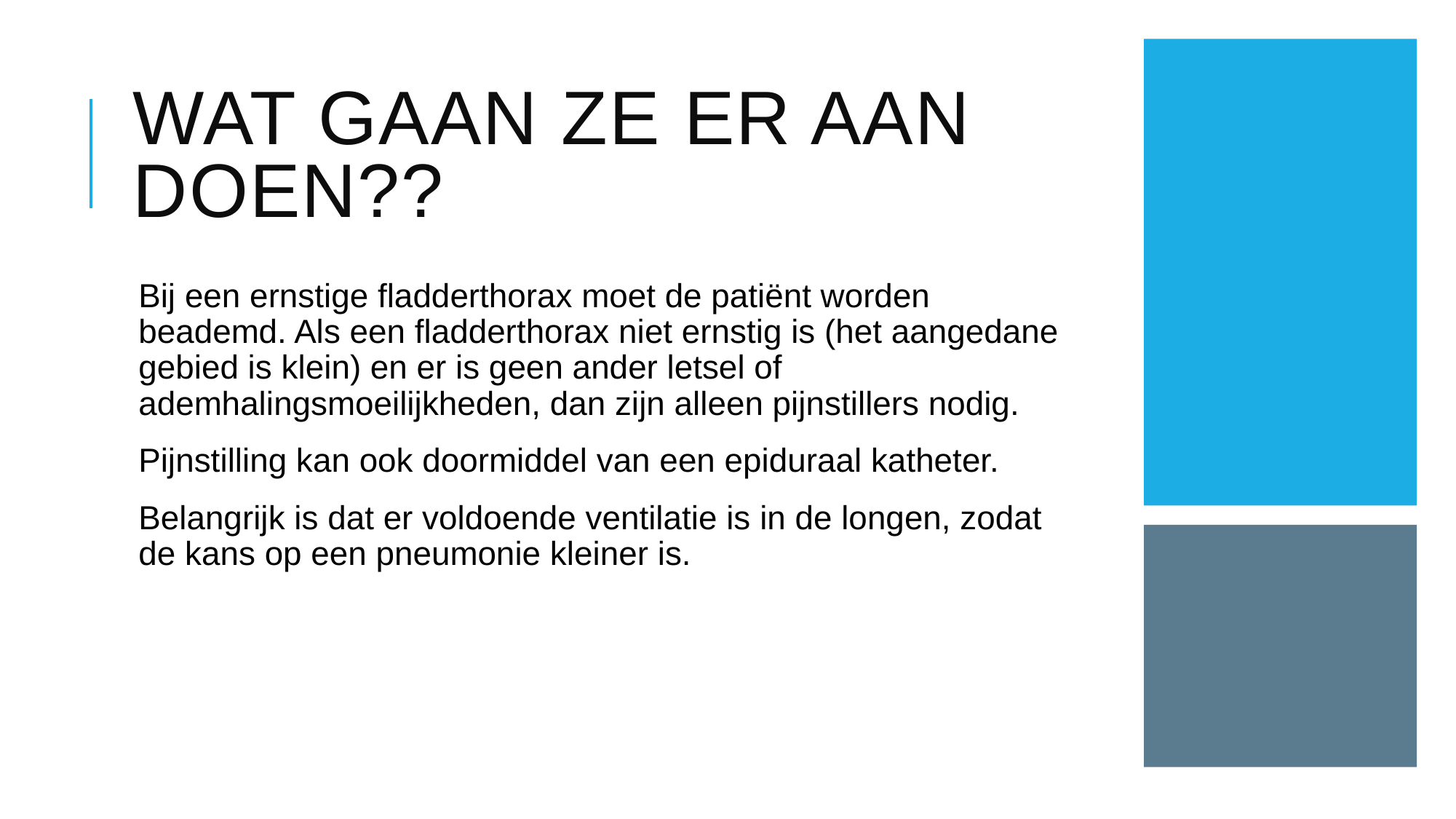

# Wat gaan ze er aan doen??
Bij een ernstige fladderthorax moet de patiënt worden beademd. Als een fladderthorax niet ernstig is (het aangedane gebied is klein) en er is geen ander letsel of ademhalingsmoeilijkheden, dan zijn alleen pijnstillers nodig.
Pijnstilling kan ook doormiddel van een epiduraal katheter.
Belangrijk is dat er voldoende ventilatie is in de longen, zodat de kans op een pneumonie kleiner is.